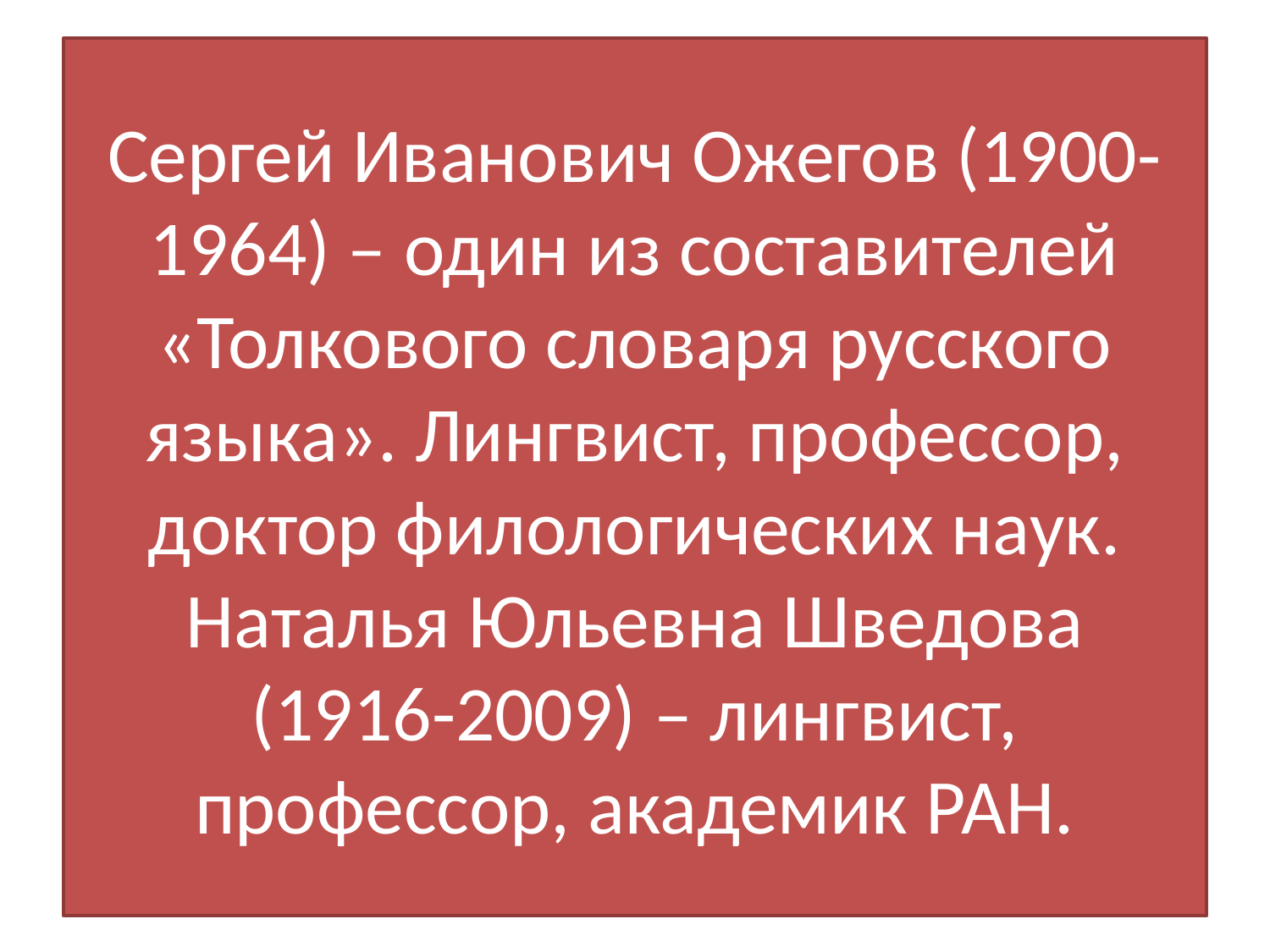

# Сергей Иванович Ожегов (1900-1964) – один из составителей «Толкового словаря русского языка». Лингвист, профессор, доктор филологических наук. Наталья Юльевна Шведова (1916-2009) – лингвист, профессор, академик РАН.